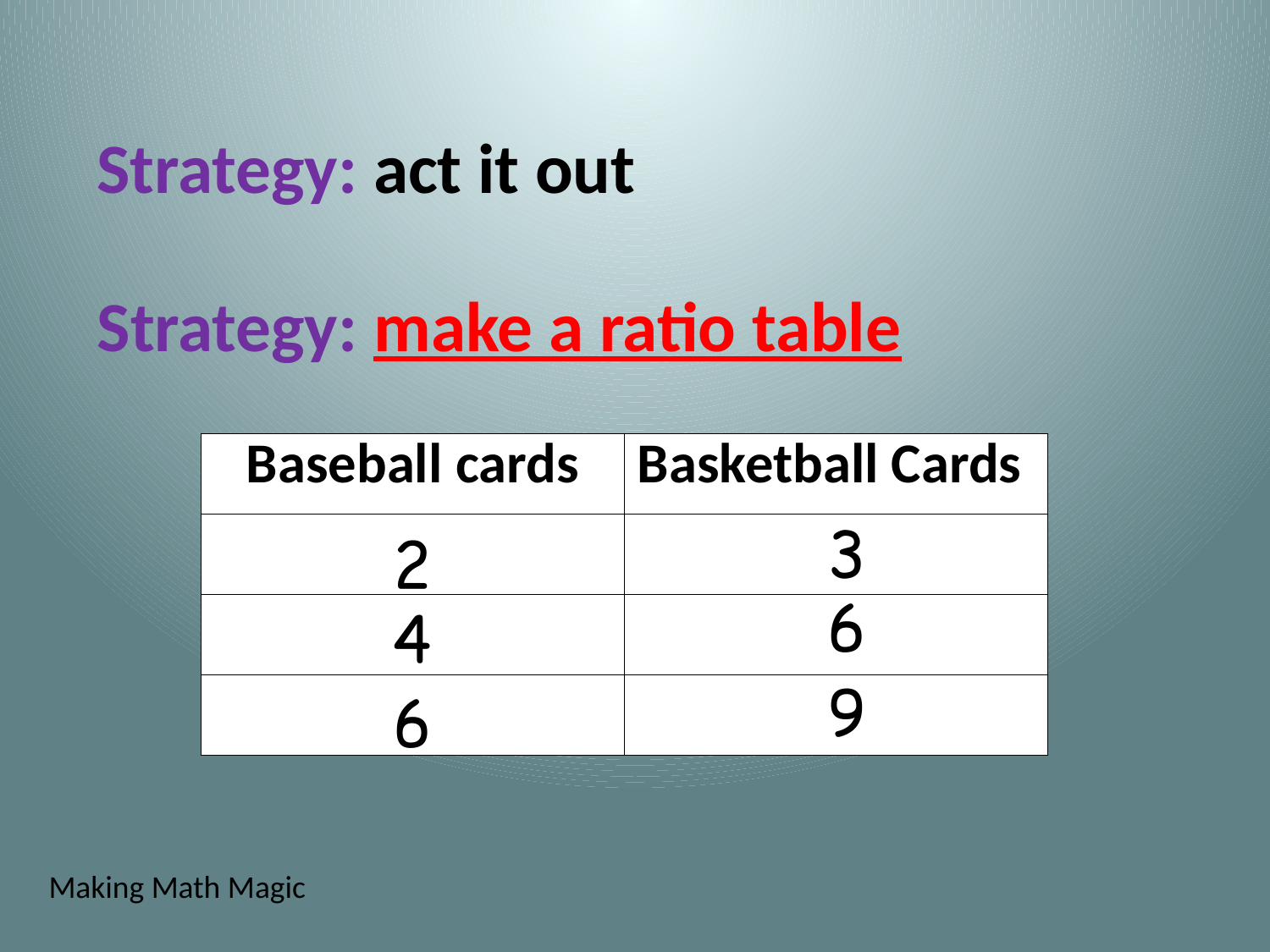

Strategy: act it out

Strategy: make a ratio table
| Baseball cards | Basketball Cards |
| --- | --- |
|  |  |
|  |  |
|  |  |
3
2
6
4
9
6
Making Math Magic